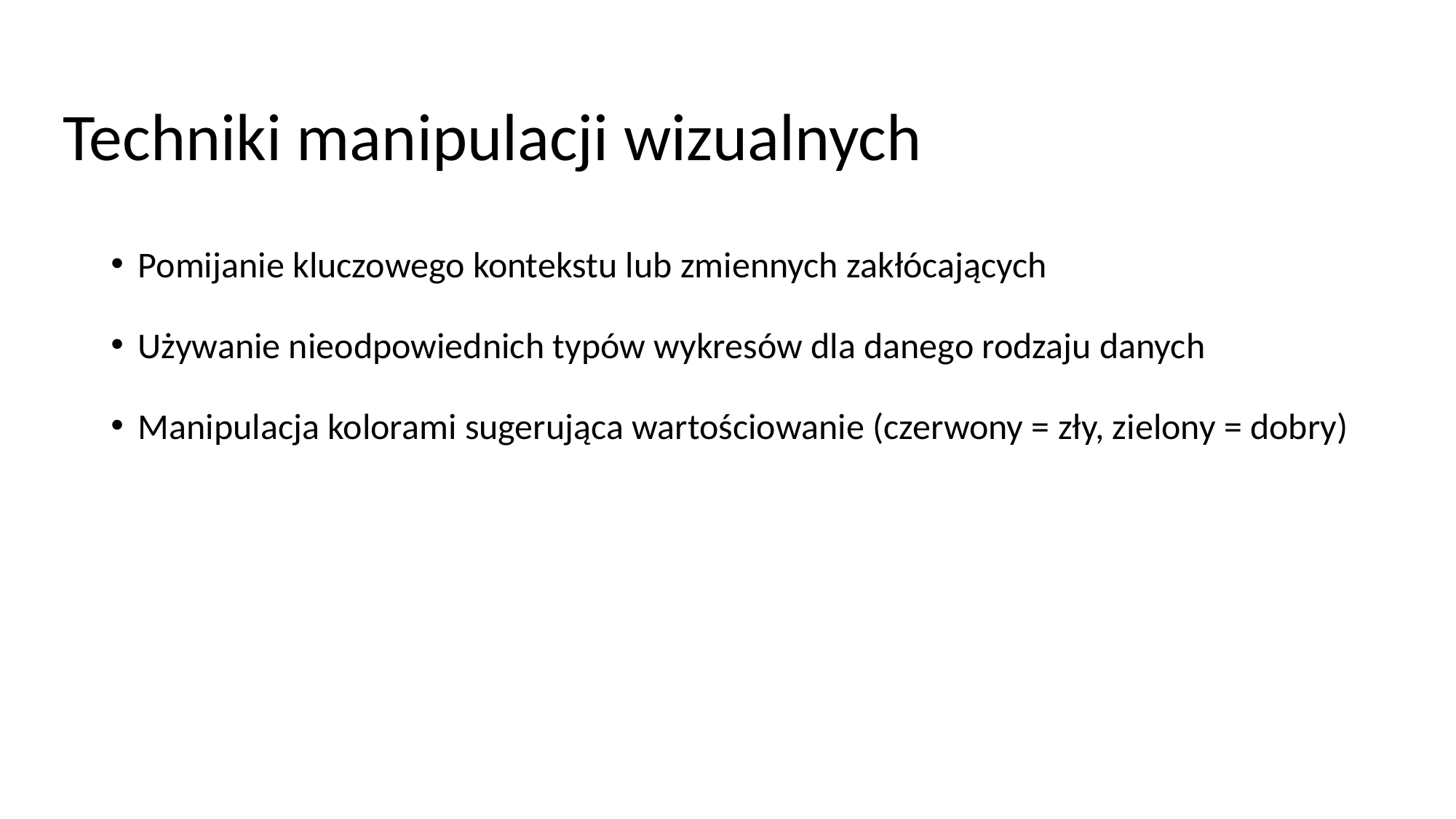

# Techniki manipulacji wizualnych
Pomijanie kluczowego kontekstu lub zmiennych zakłócających
Używanie nieodpowiednich typów wykresów dla danego rodzaju danych
Manipulacja kolorami sugerująca wartościowanie (czerwony = zły, zielony = dobry)